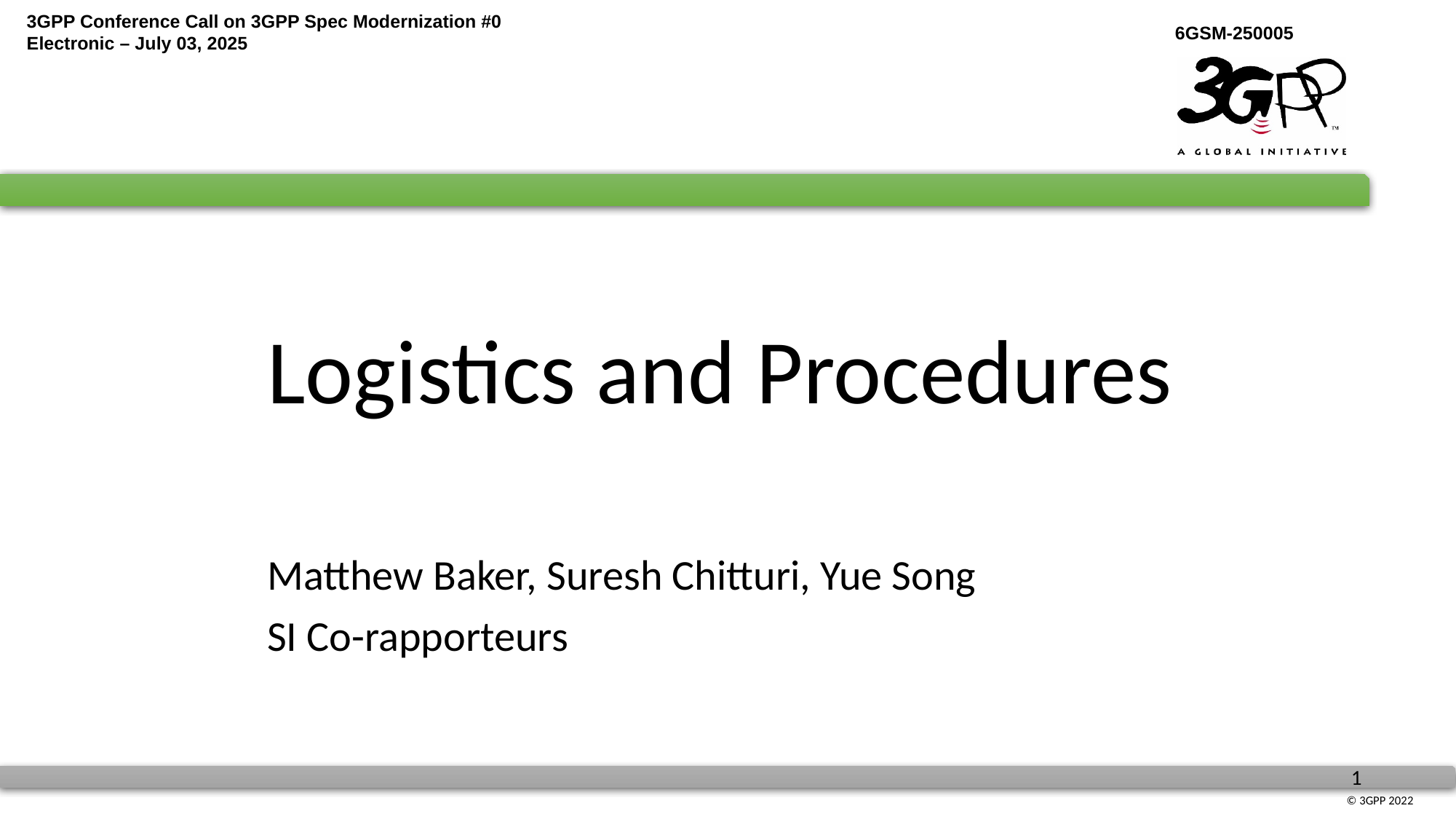

# Logistics and Procedures
Matthew Baker, Suresh Chitturi, Yue Song
SI Co-rapporteurs